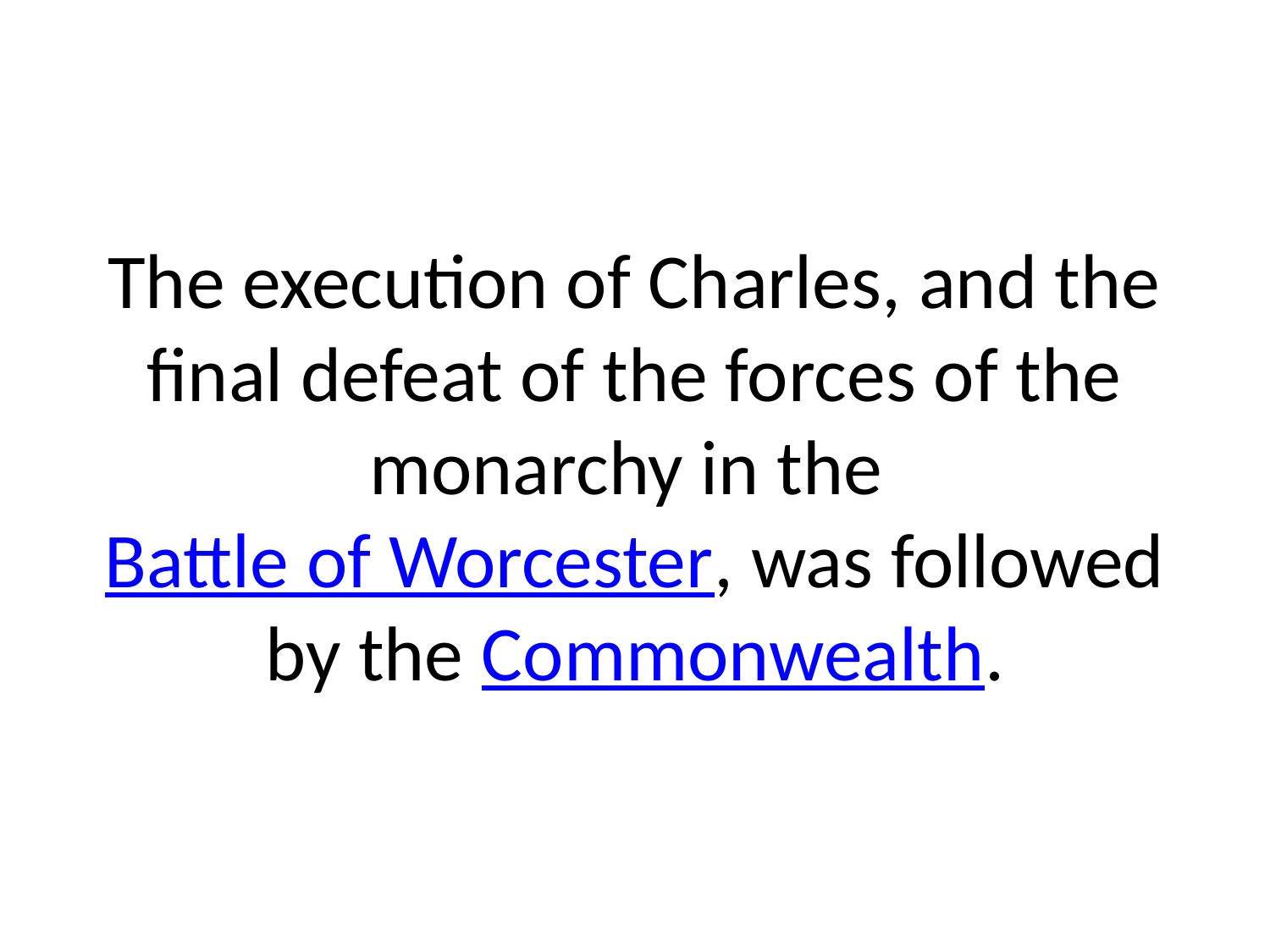

# The execution of Charles, and the final defeat of the forces of the monarchy in the Battle of Worcester, was followed by the Commonwealth.